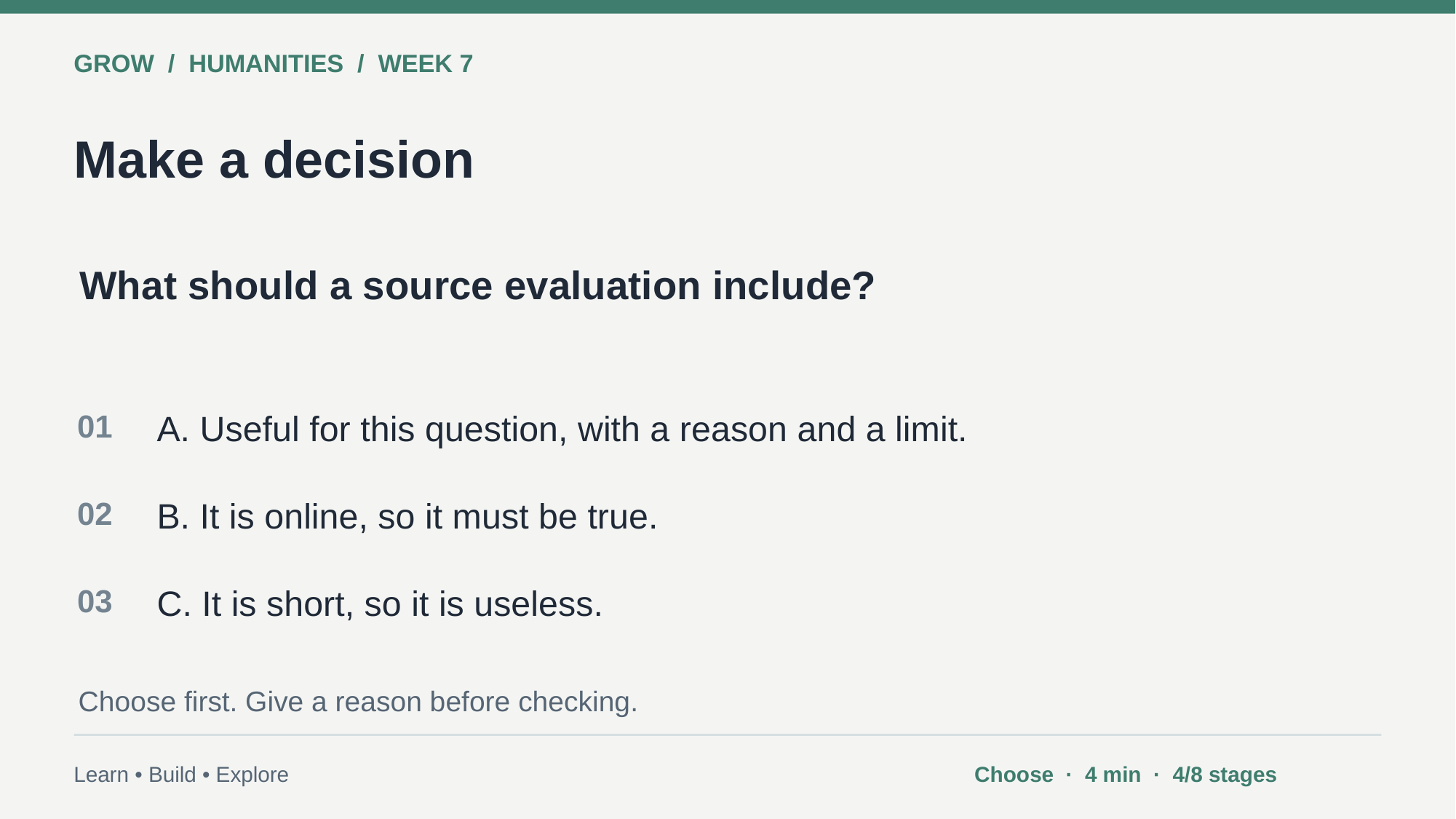

GROW  /  HUMANITIES  /  WEEK 7
Make a decision
What should a source evaluation include?
01
A. Useful for this question, with a reason and a limit.
02
B. It is online, so it must be true.
03
C. It is short, so it is useless.
Choose first. Give a reason before checking.

Learn • Build • Explore
Choose  ·  4 min  ·  4/8 stages